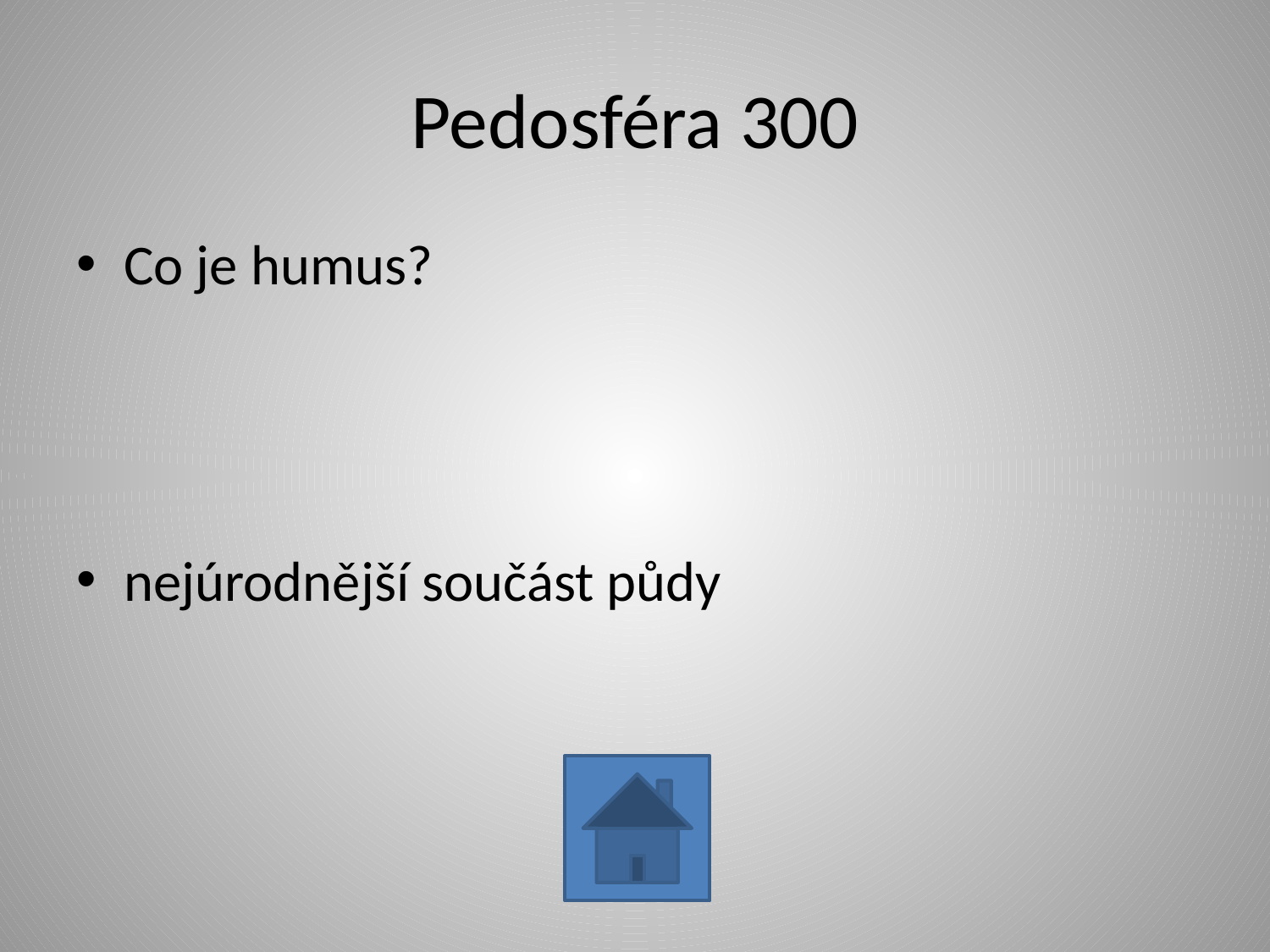

# Pedosféra 300
Co je humus?

nejúrodnější součást půdy